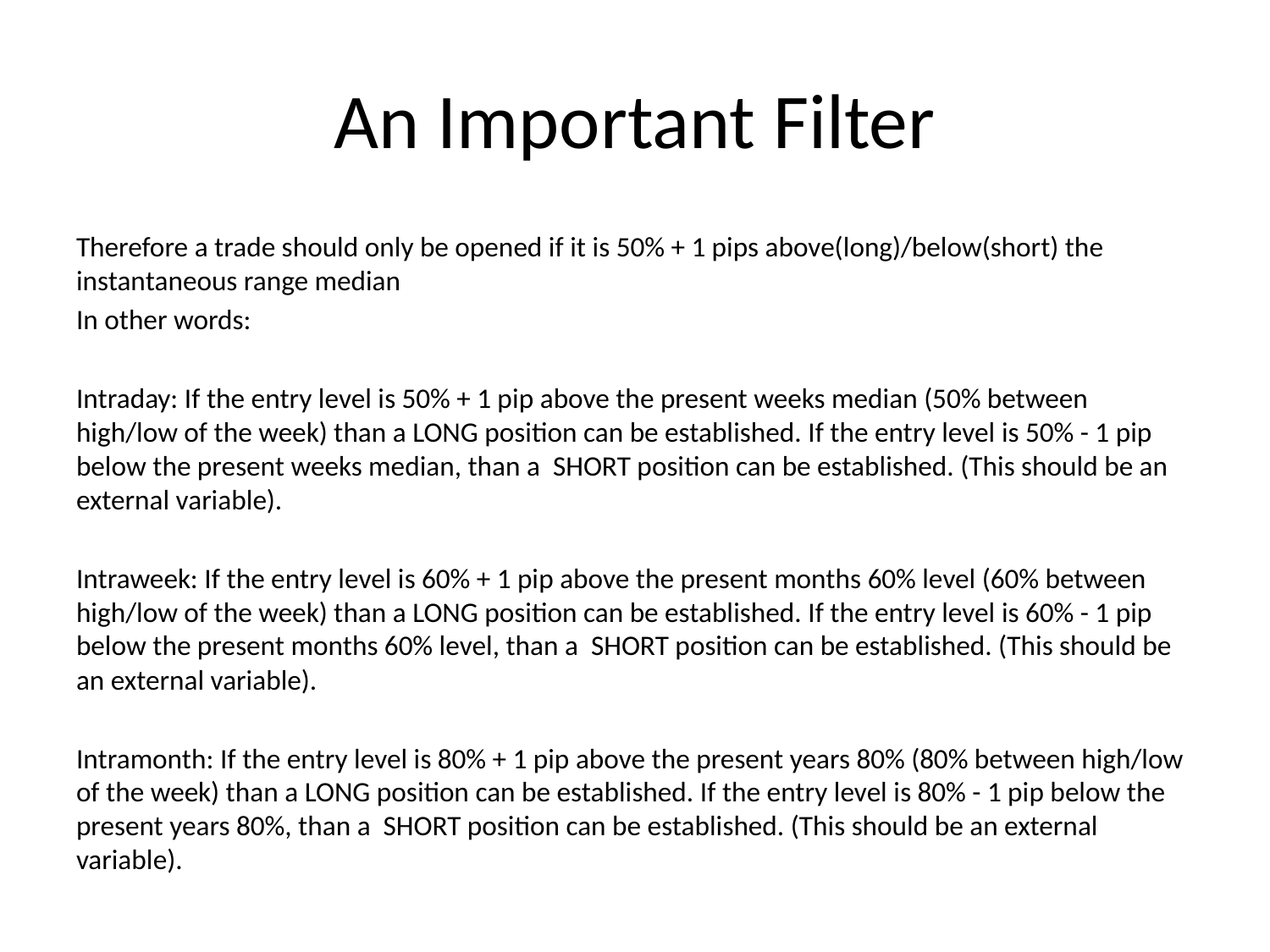

# An Important Filter
Therefore a trade should only be opened if it is 50% + 1 pips above(long)/below(short) the instantaneous range median
In other words:

Intraday: If the entry level is 50% + 1 pip above the present weeks median (50% between high/low of the week) than a LONG position can be established. If the entry level is 50% - 1 pip below the present weeks median, than a  SHORT position can be established. (This should be an external variable).

Intraweek: If the entry level is 60% + 1 pip above the present months 60% level (60% between high/low of the week) than a LONG position can be established. If the entry level is 60% - 1 pip below the present months 60% level, than a  SHORT position can be established. (This should be an external variable).

Intramonth: If the entry level is 80% + 1 pip above the present years 80% (80% between high/low of the week) than a LONG position can be established. If the entry level is 80% - 1 pip below the present years 80%, than a  SHORT position can be established. (This should be an external variable).